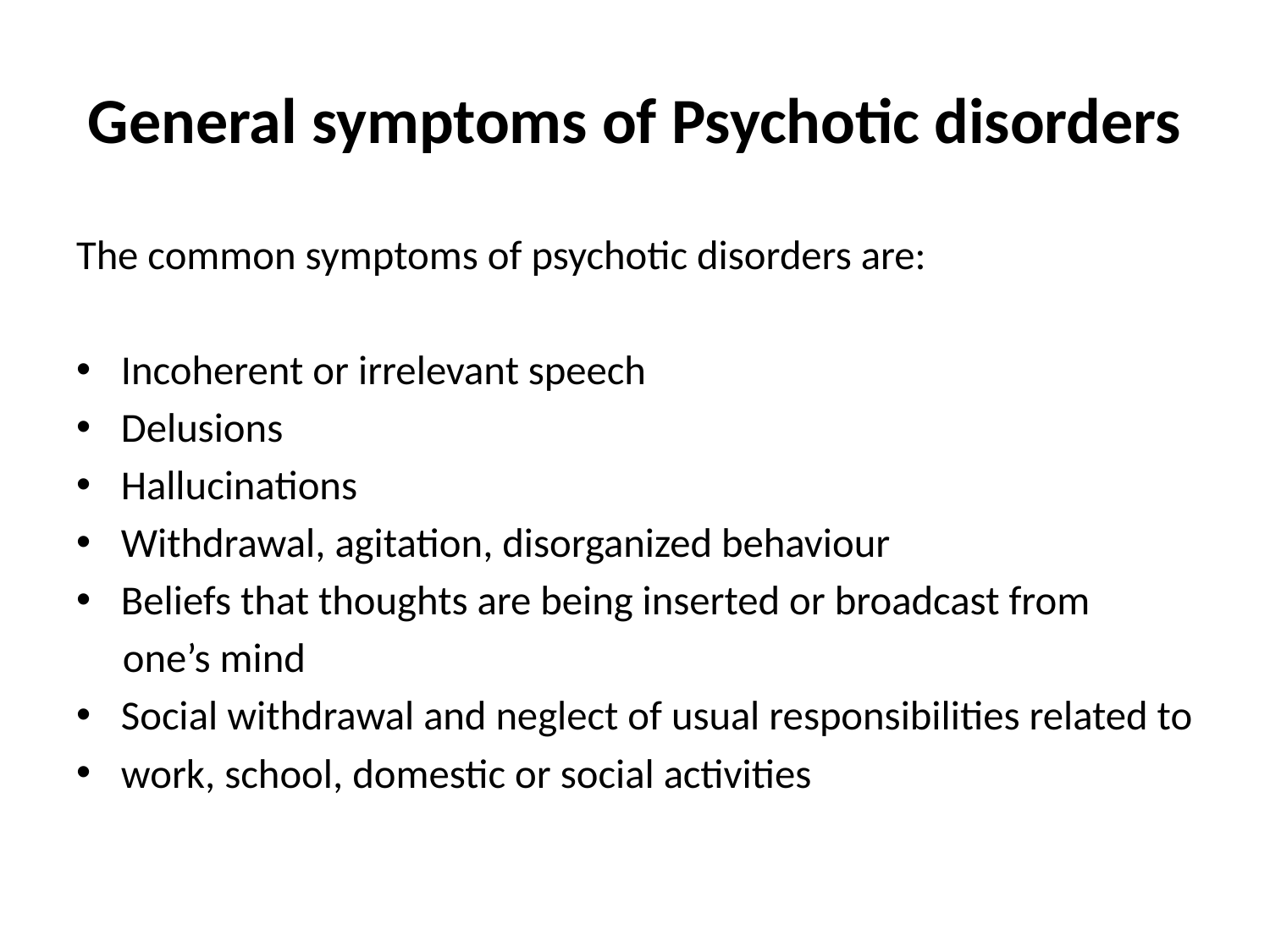

# General symptoms of Psychotic disorders
The common symptoms of psychotic disorders are:

Incoherent or irrelevant speech
Delusions
Hallucinations
Withdrawal, agitation, disorganized behaviour
Beliefs that thoughts are being inserted or broadcast from
     one’s mind
Social withdrawal and neglect of usual responsibilities related to
work, school, domestic or social activities